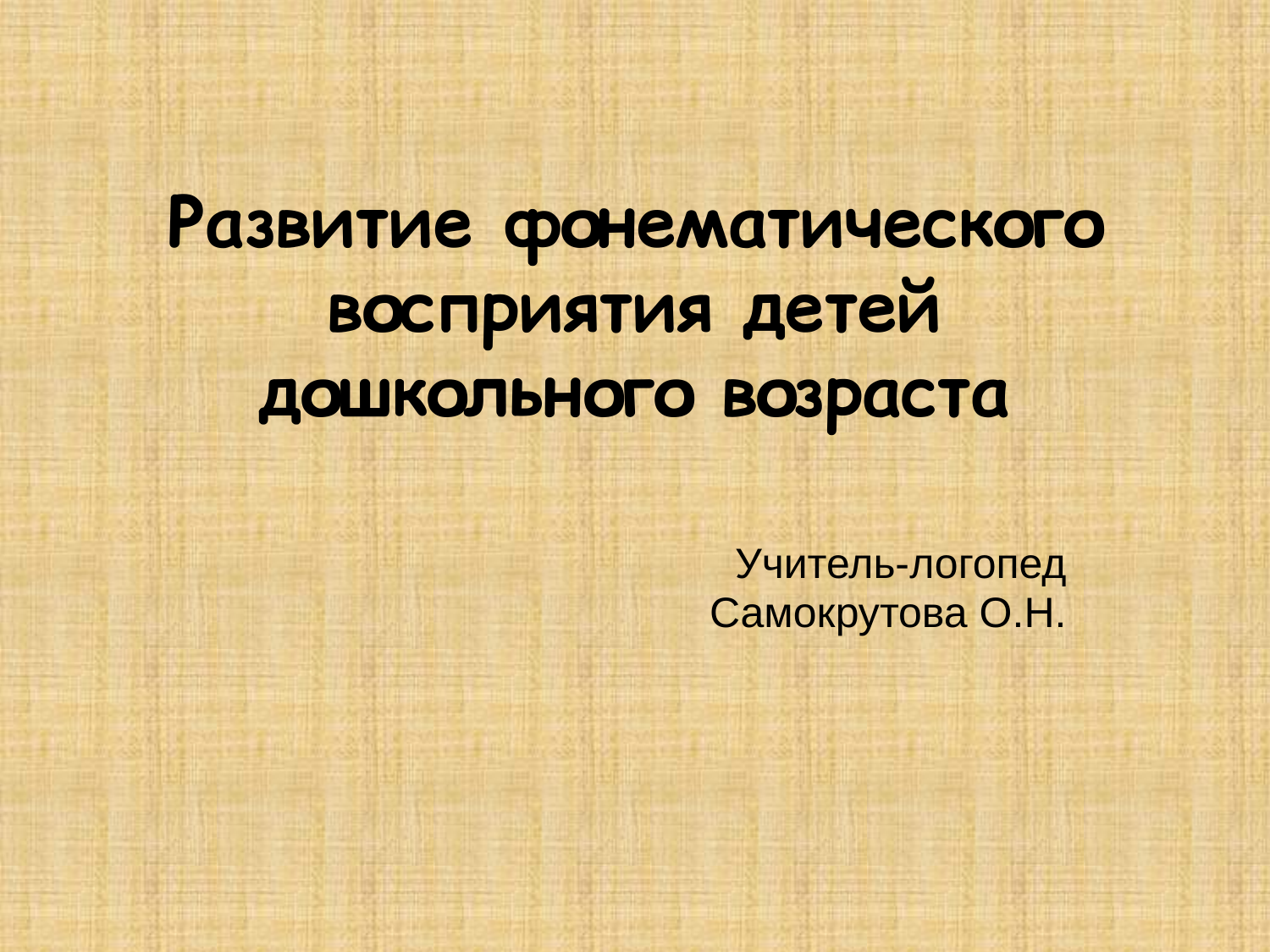

# Развитие фонематического восприятия детей дошкольного возраста
Учитель-логопед
Самокрутова О.Н.